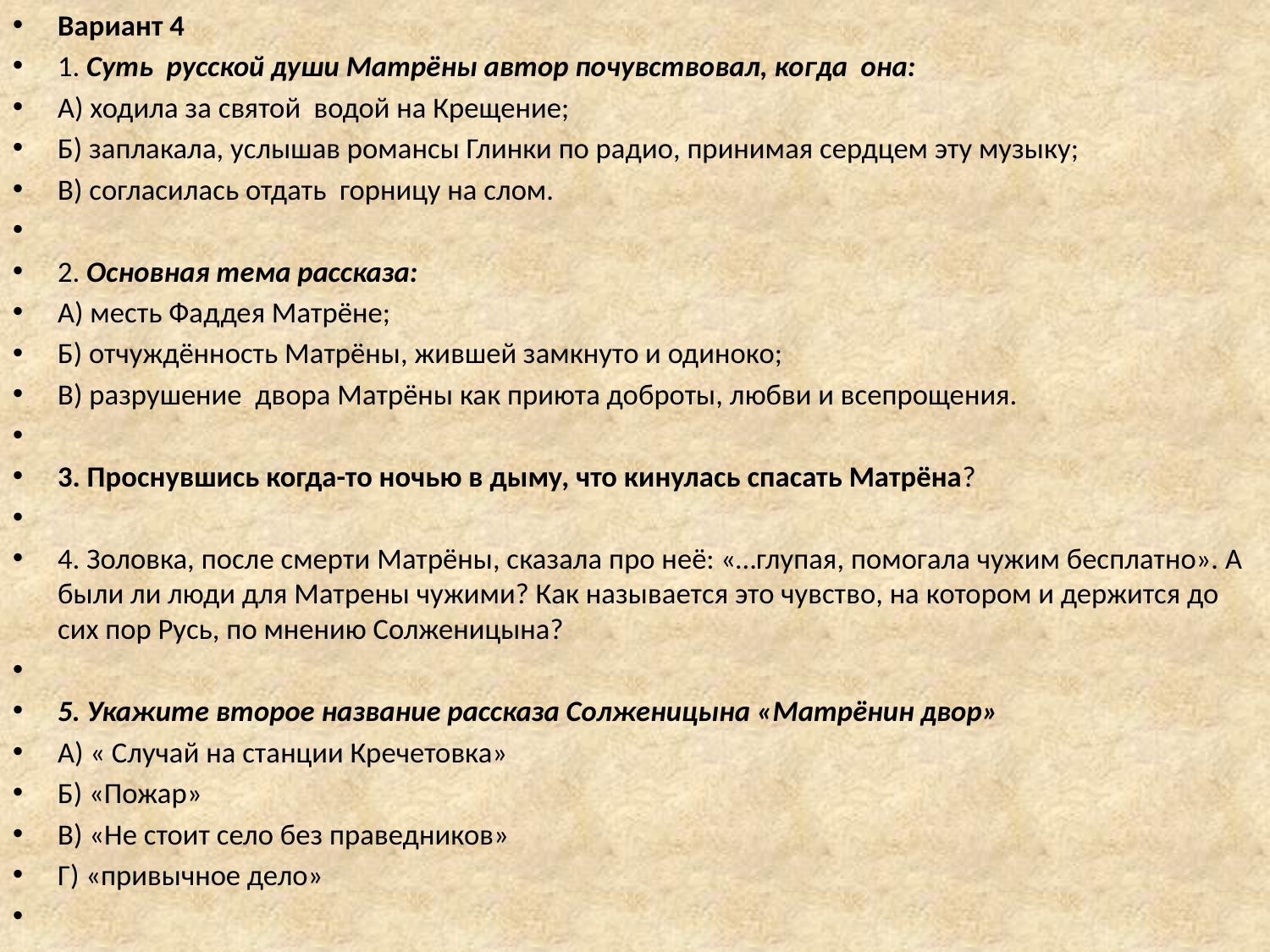

Вариант 4
1. Суть  русской души Матрёны автор почувствовал, когда  она:
А) ходила за святой  водой на Крещение;
Б) заплакала, услышав романсы Глинки по радио, принимая сердцем эту музыку;
В) согласилась отдать  горницу на слом.

2. Основная тема рассказа:
А) месть Фаддея Матрёне;
Б) отчуждённость Матрёны, жившей замкнуто и одиноко;
В) разрушение  двора Матрёны как приюта доброты, любви и всепрощения.

3. Проснувшись когда-то ночью в дыму, что кинулась спасать Матрёна?

4. Золовка, после смерти Матрёны, сказала про неё: «…глупая, помогала чужим бесплатно». А были ли люди для Матрены чужими? Как называется это чувство, на котором и держится до сих пор Русь, по мнению Солженицына?

5. Укажите второе название рассказа Солженицына «Матрёнин двор»
А) « Случай на станции Кречетовка»
Б) «Пожар»
В) «Не стоит село без праведников»
Г) «привычное дело»

#